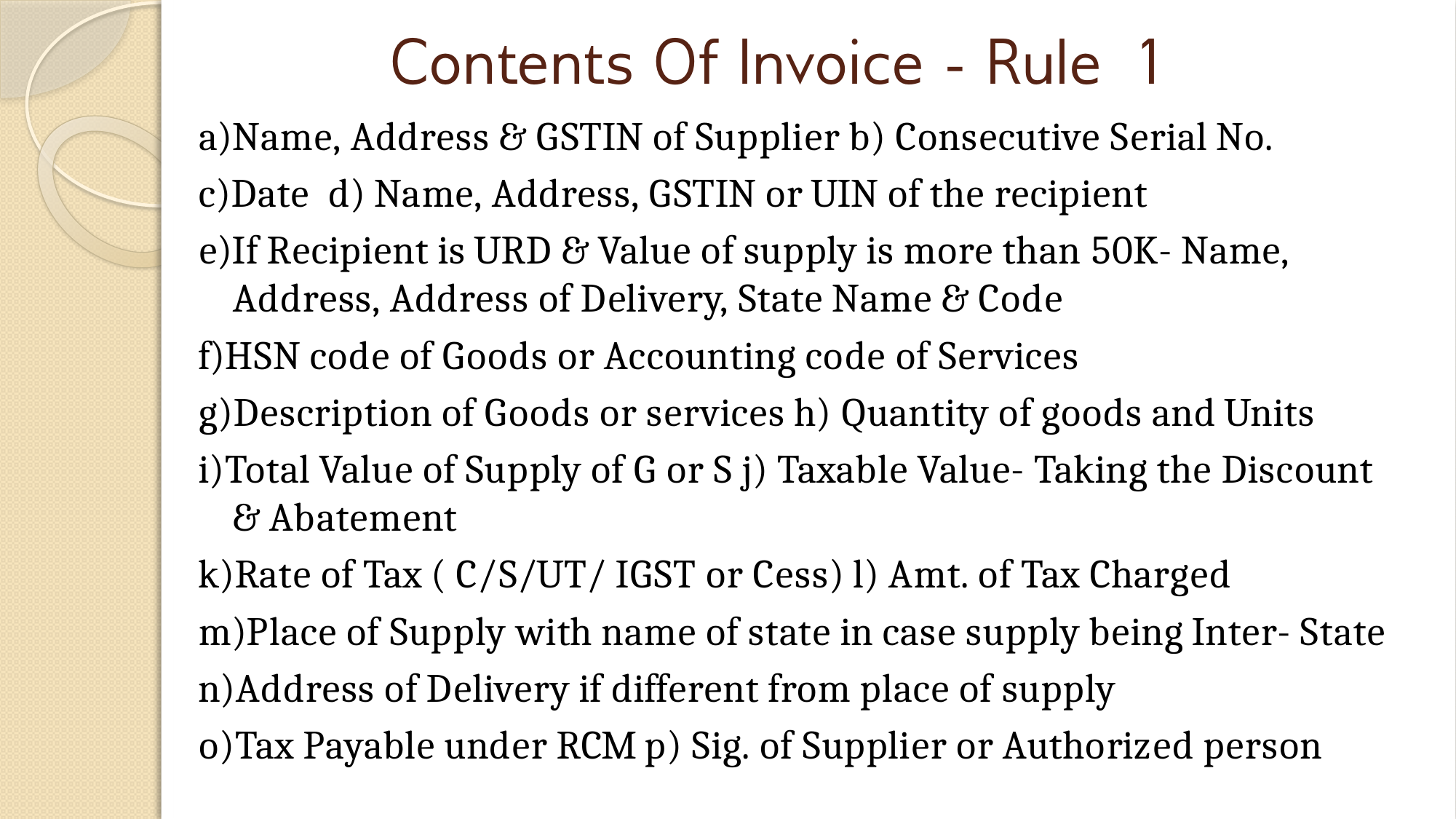

# Contents Of Invoice - Rule  1
a)Name, Address & GSTIN of Supplier b) Consecutive Serial No.
c)Date  d) Name, Address, GSTIN or UIN of the recipient
e)If Recipient is URD & Value of supply is more than 50K- Name, Address, Address of Delivery, State Name & Code
f)HSN code of Goods or Accounting code of Services
g)Description of Goods or services h) Quantity of goods and Units
i)Total Value of Supply of G or S j) Taxable Value- Taking the Discount & Abatement
k)Rate of Tax ( C/S/UT/ IGST or Cess) l) Amt. of Tax Charged
m)Place of Supply with name of state in case supply being Inter- State
n)Address of Delivery if different from place of supply
o)Tax Payable under RCM p) Sig. of Supplier or Authorized person